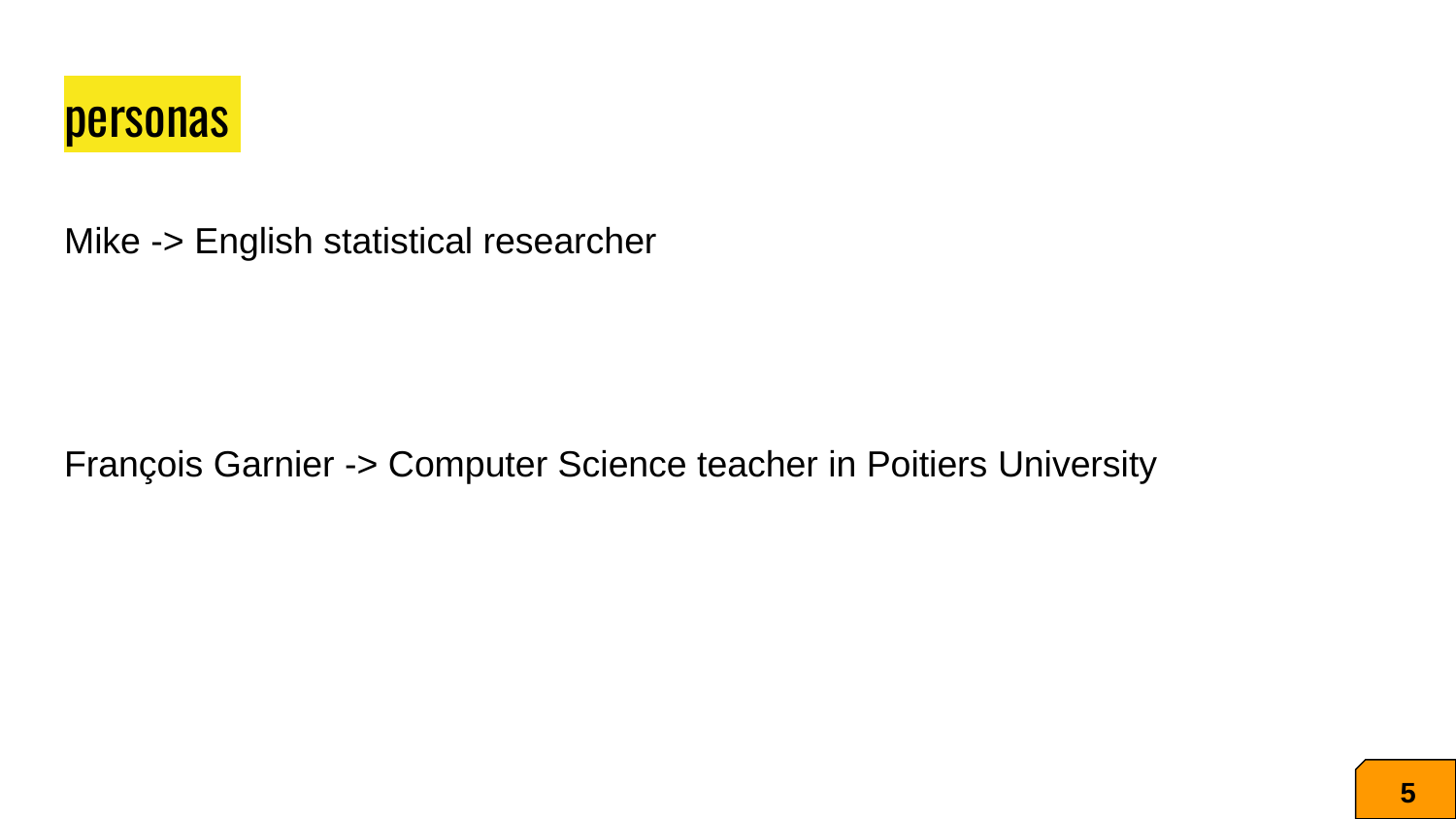

# personas
Mike -> English statistical researcher

François Garnier -> Computer Science teacher in Poitiers University

5